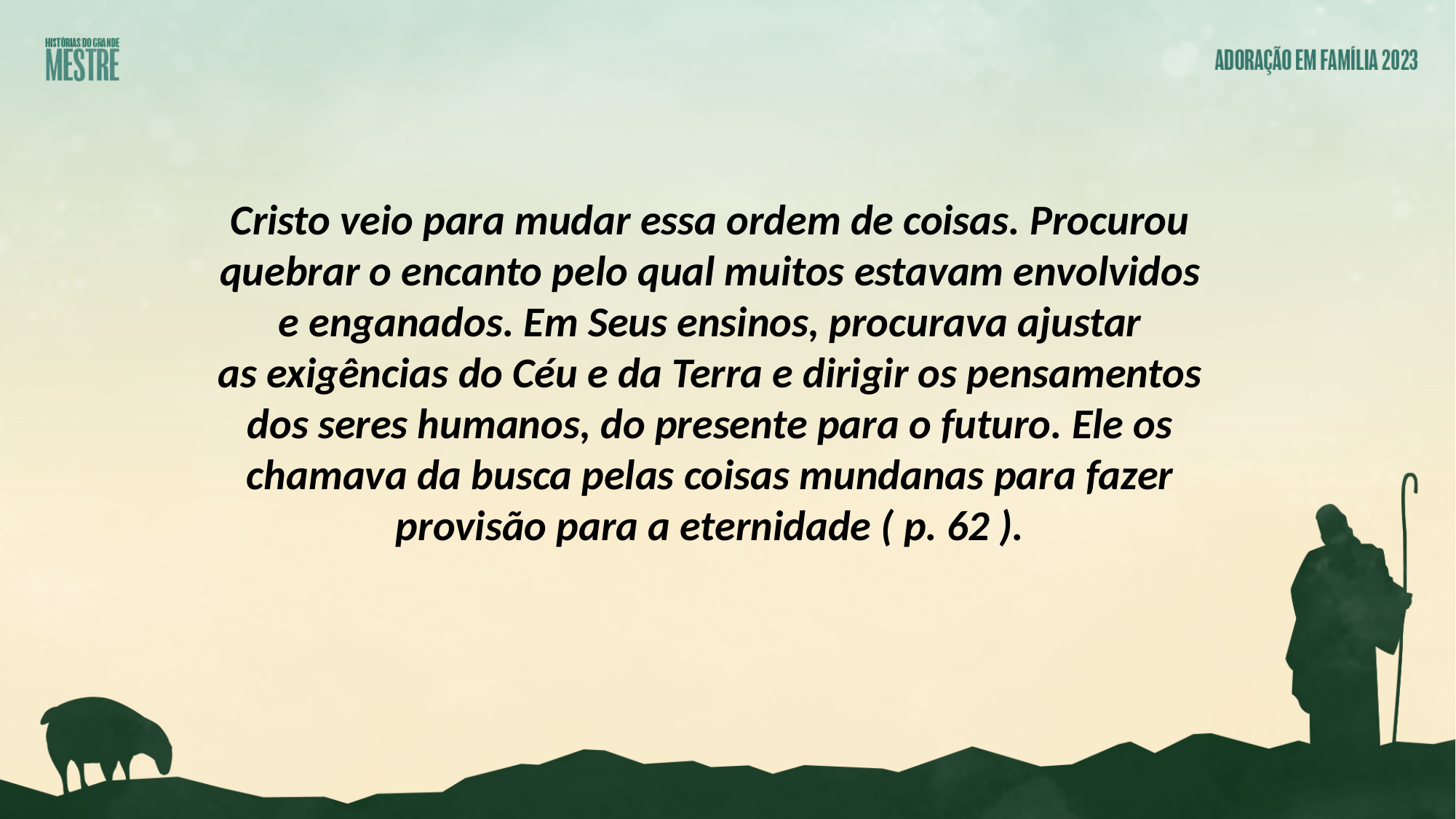

Cristo veio para mudar essa ordem de coisas. Procurou quebrar o encanto pelo qual muitos estavam envolvidos e enganados. Em Seus ensinos, procurava ajustar
as exigências do Céu e da Terra e dirigir os pensamentos dos seres humanos, do presente para o futuro. Ele os chamava da busca pelas coisas mundanas para fazer
provisão para a eternidade ( p. 62 ).